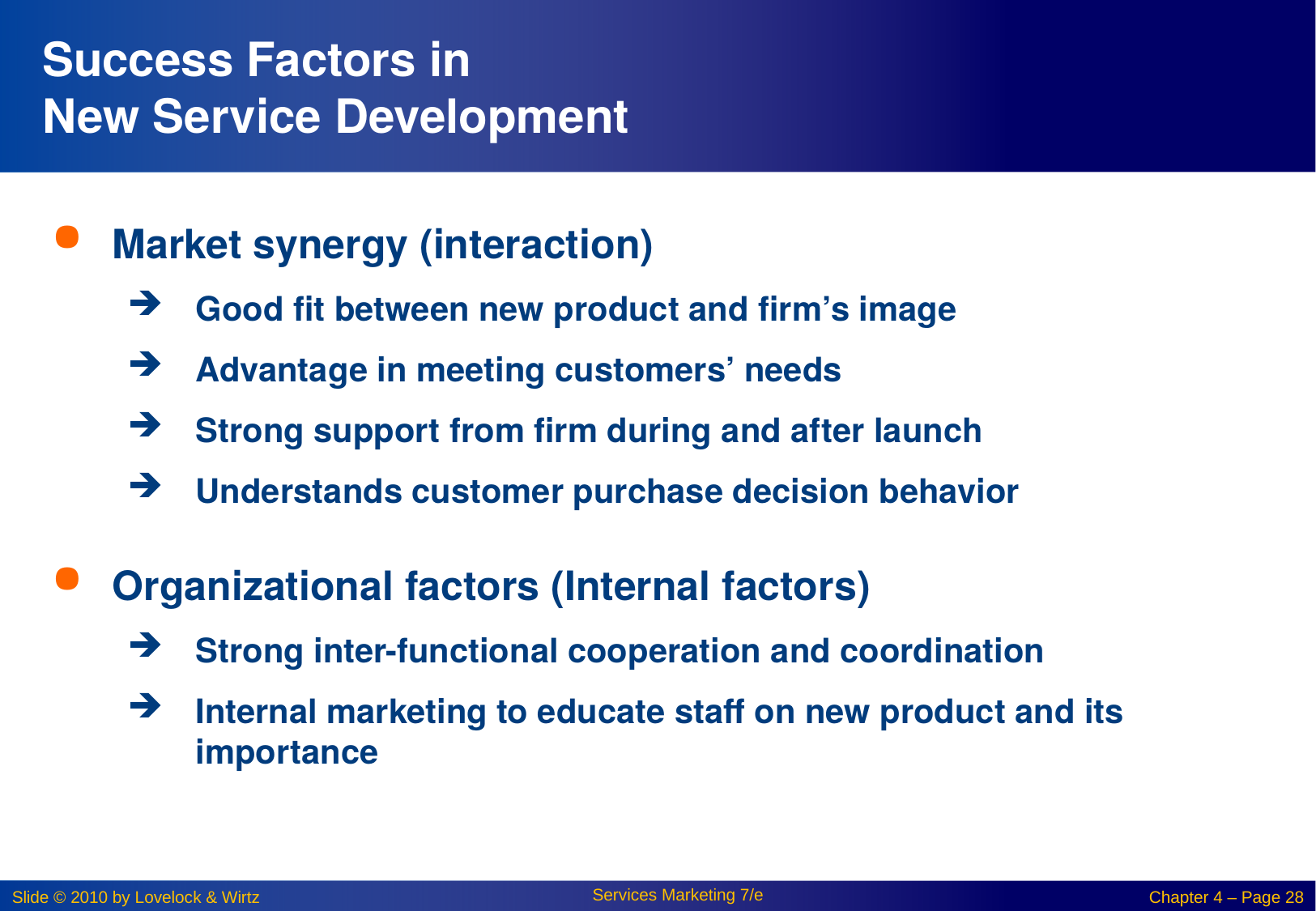

# Success Factors in New Service Development
Market synergy (interaction)
Good fit between new product and firm’s image
Advantage in meeting customers’ needs
Strong support from firm during and after launch
Understands customer purchase decision behavior
Organizational factors (Internal factors)
Strong inter-functional cooperation and coordination
Internal marketing to educate staff on new product and its importance